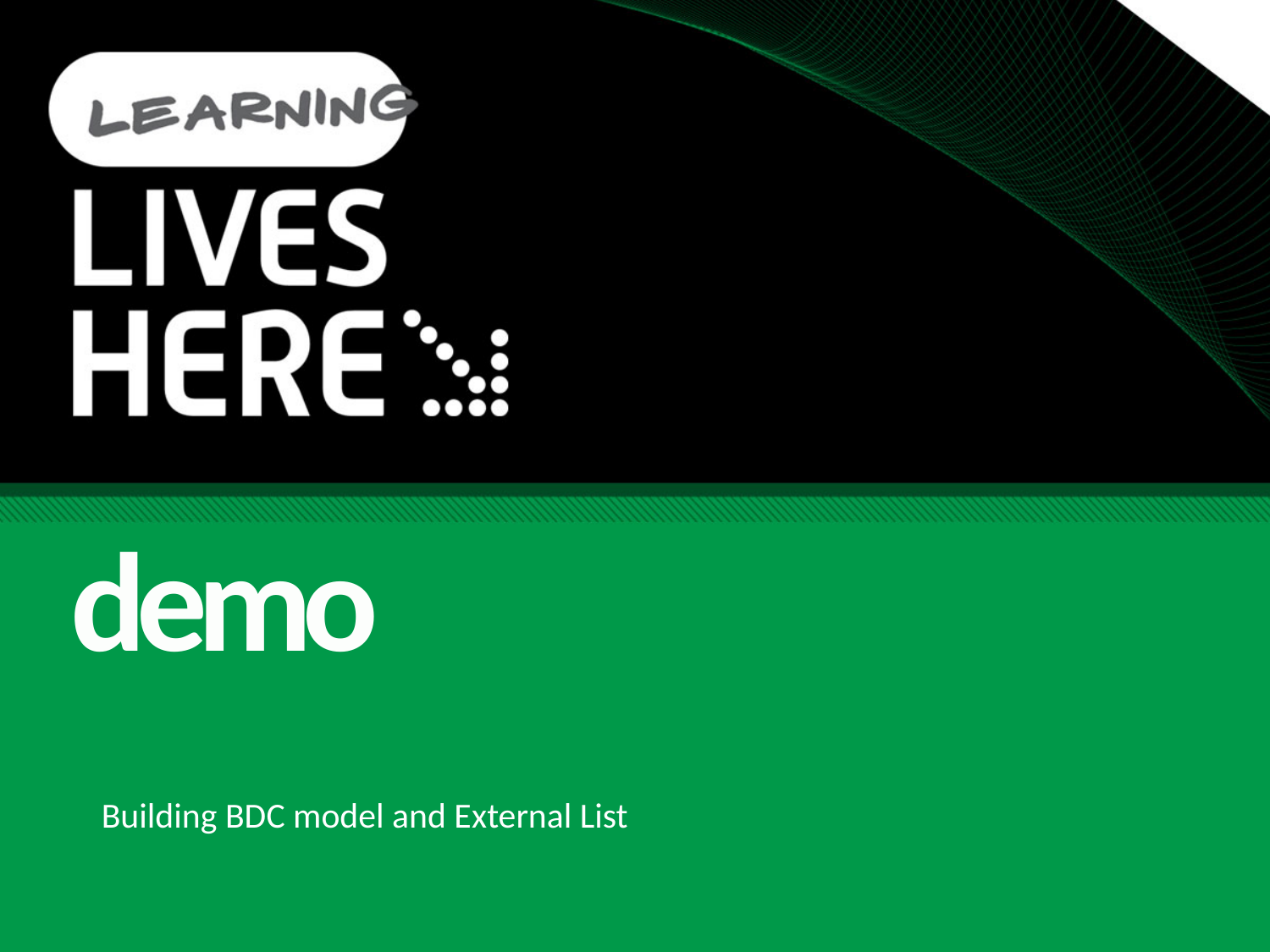

#
demo
Building BDC model and External List